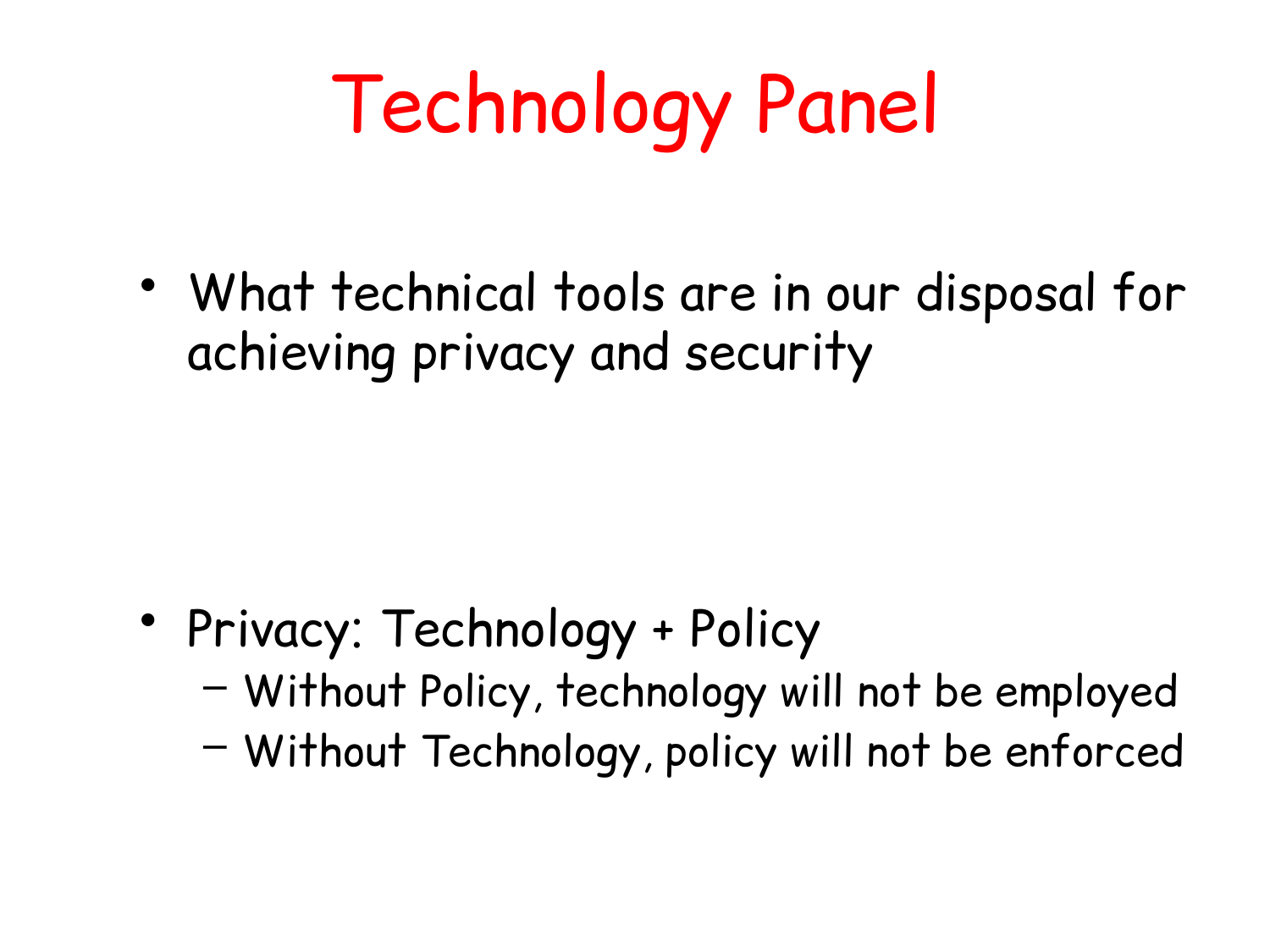

# Technology Panel

What technical tools are in our disposal for achieving privacy and security

Privacy: Technology + Policy
Without Policy, technology will not be employed
Without Technology, policy will not be enforced